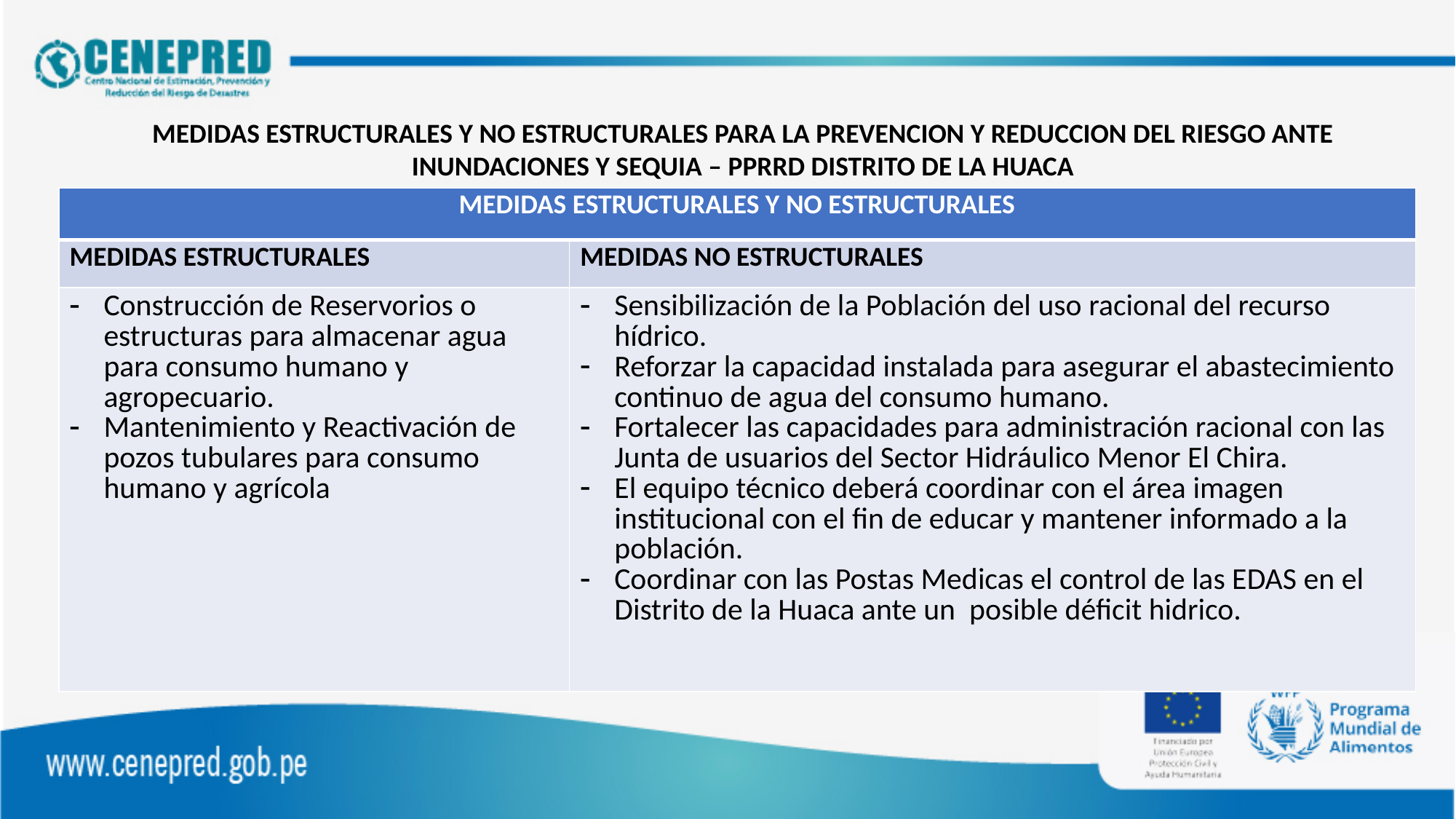

MEDIDAS ESTRUCTURALES Y NO ESTRUCTURALES PARA LA PREVENCION Y REDUCCION DEL RIESGO ANTE INUNDACIONES Y SEQUIA – PPRRD DISTRITO DE LA HUACA
| MEDIDAS ESTRUCTURALES Y NO ESTRUCTURALES |  |
| --- | --- |
| MEDIDAS ESTRUCTURALES | MEDIDAS NO ESTRUCTURALES |
| Construcción de Reservorios o estructuras para almacenar agua para consumo humano y agropecuario. Mantenimiento y Reactivación de pozos tubulares para consumo humano y agrícola | Sensibilización de la Población del uso racional del recurso hídrico. Reforzar la capacidad instalada para asegurar el abastecimiento continuo de agua del consumo humano. Fortalecer las capacidades para administración racional con las Junta de usuarios del Sector Hidráulico Menor El Chira. El equipo técnico deberá coordinar con el área imagen institucional con el fin de educar y mantener informado a la población. Coordinar con las Postas Medicas el control de las EDAS en el Distrito de la Huaca ante un posible déficit hidrico. |